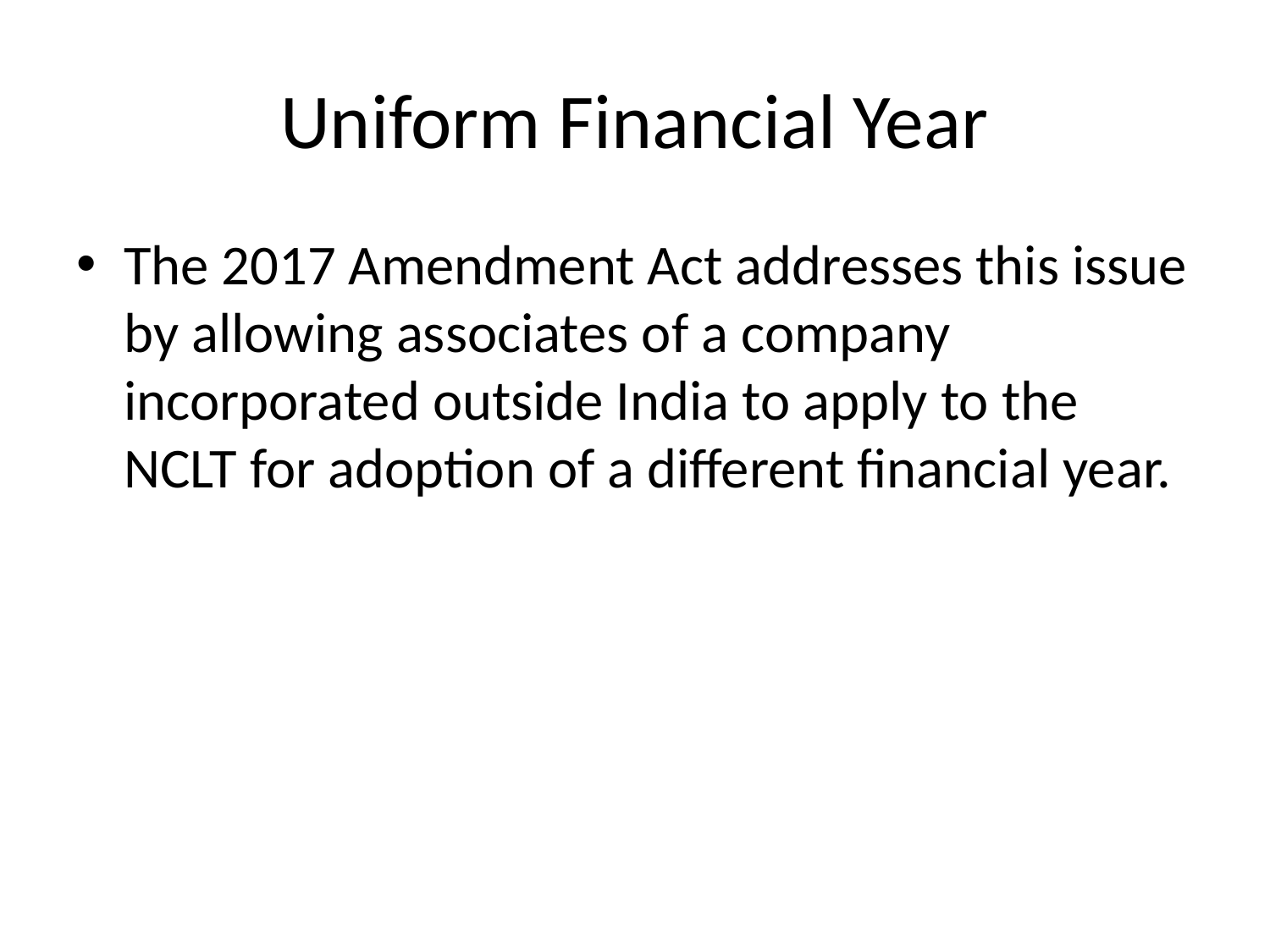

# Uniform Financial Year
The 2017 Amendment Act addresses this issue by allowing associates of a company incorporated outside India to apply to the NCLT for adoption of a different financial year.